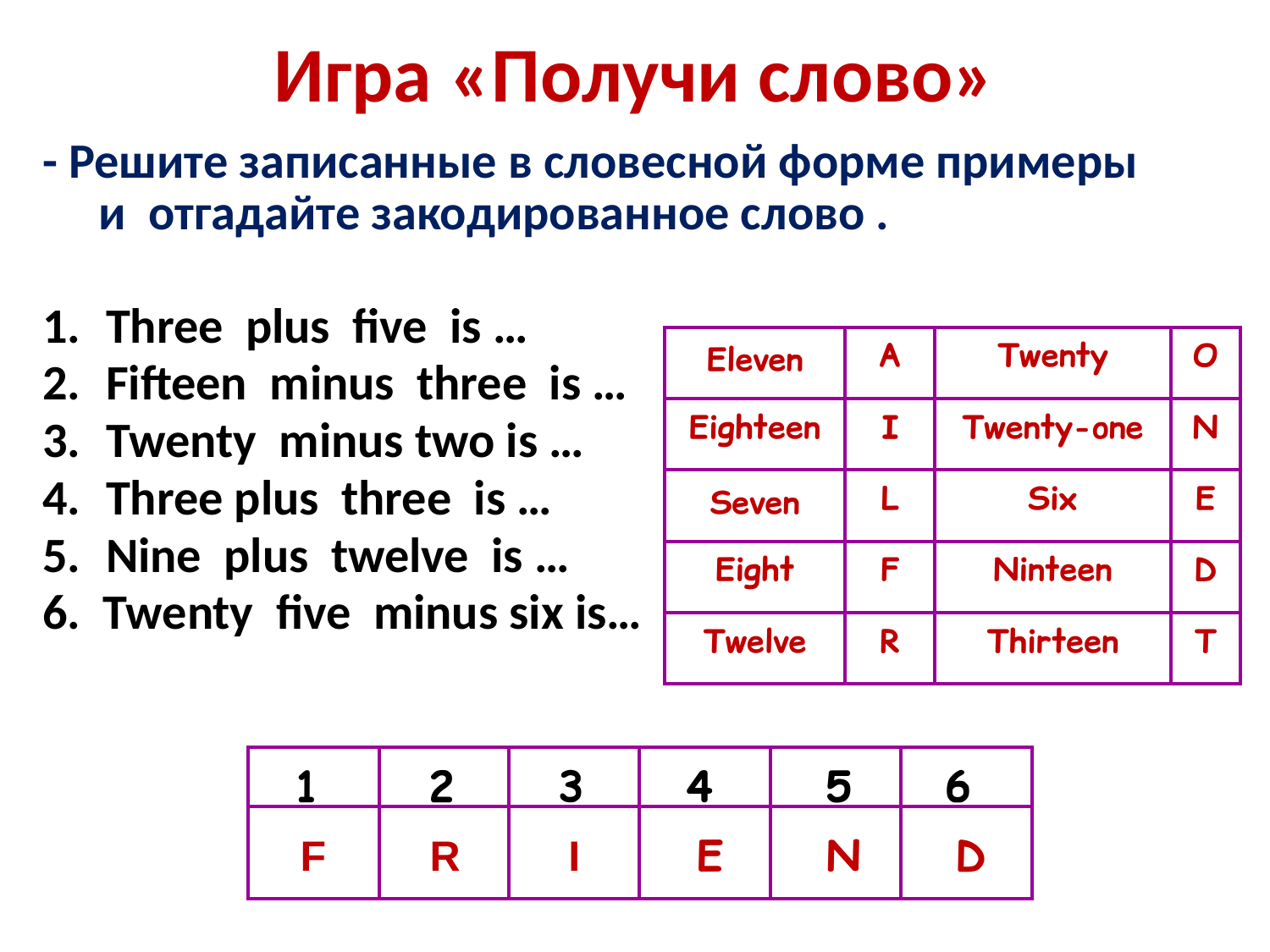

# Игра «Получи слово»
- Решите записанные в словесной форме примеры
     и  отгадайте закодированное слово .

Three  plus  five  is …
Fifteen  minus  three  is …
Twenty  minus two is …
Three plus  three  is …
Nine  plus  twelve  is …
6.  Twenty  five  minus six is…

| Eleven | A | Twenty | O |
| --- | --- | --- | --- |
| Eighteen | I | Twenty-one | N |
| Seven | L | Six | E |
| Eight | F | Ninteen | D |
| Twelve | R | Thirteen | T |
|  |  |  |  |  |  |
| --- | --- | --- | --- | --- | --- |
|  |  |  |  |  |  |
1
2
3
4
5
6
F
R
I
E
N
D